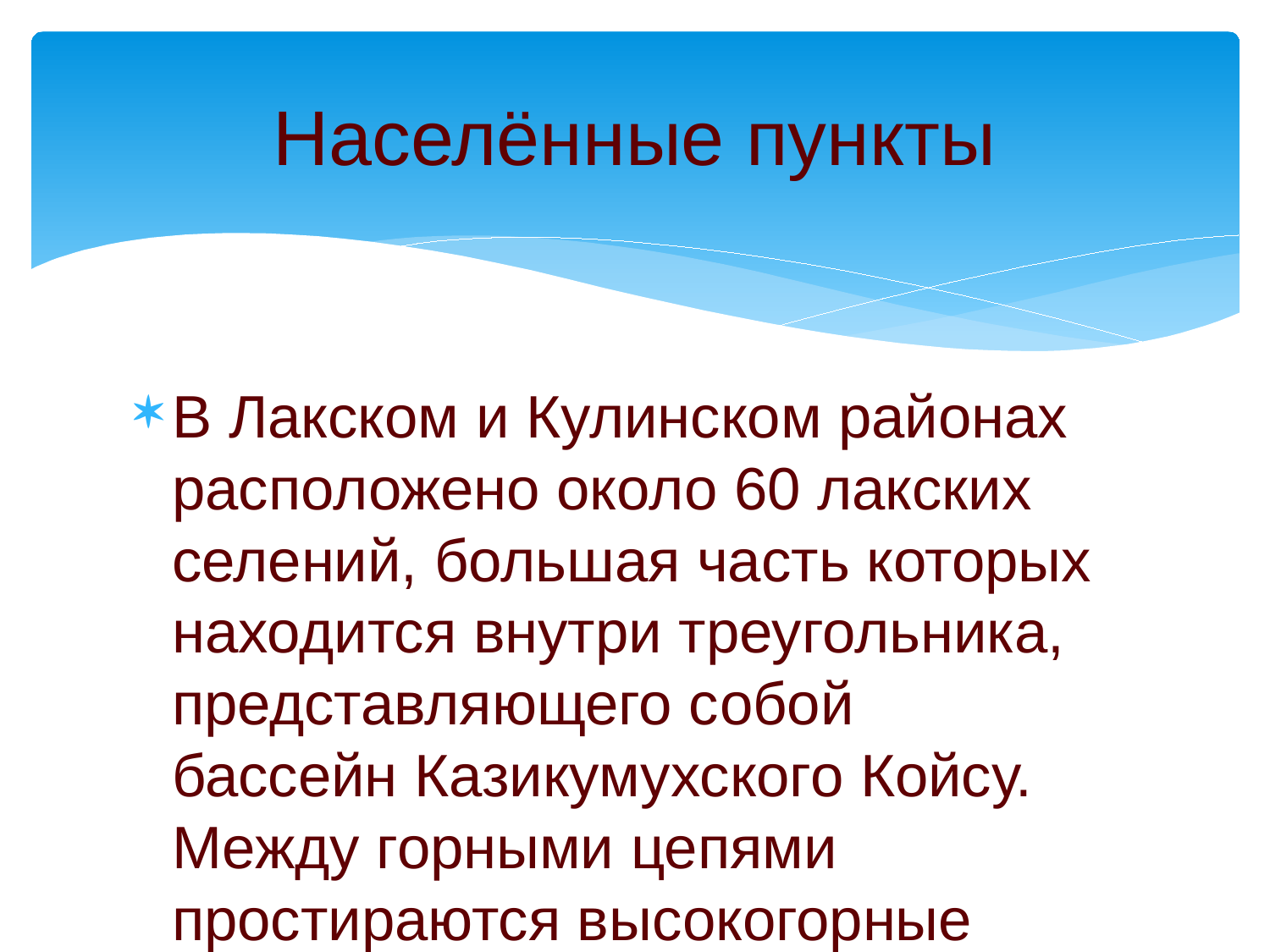

# Населённые пункты
В Лакском и Кулинском районах расположено около 60 лакских селений, большая часть которых находится внутри треугольника, представляющего собой бассейн Казикумухского Койсу. Между горными цепями простираются высокогорные плато, средний уровень которых составляет 1400—2000 метров